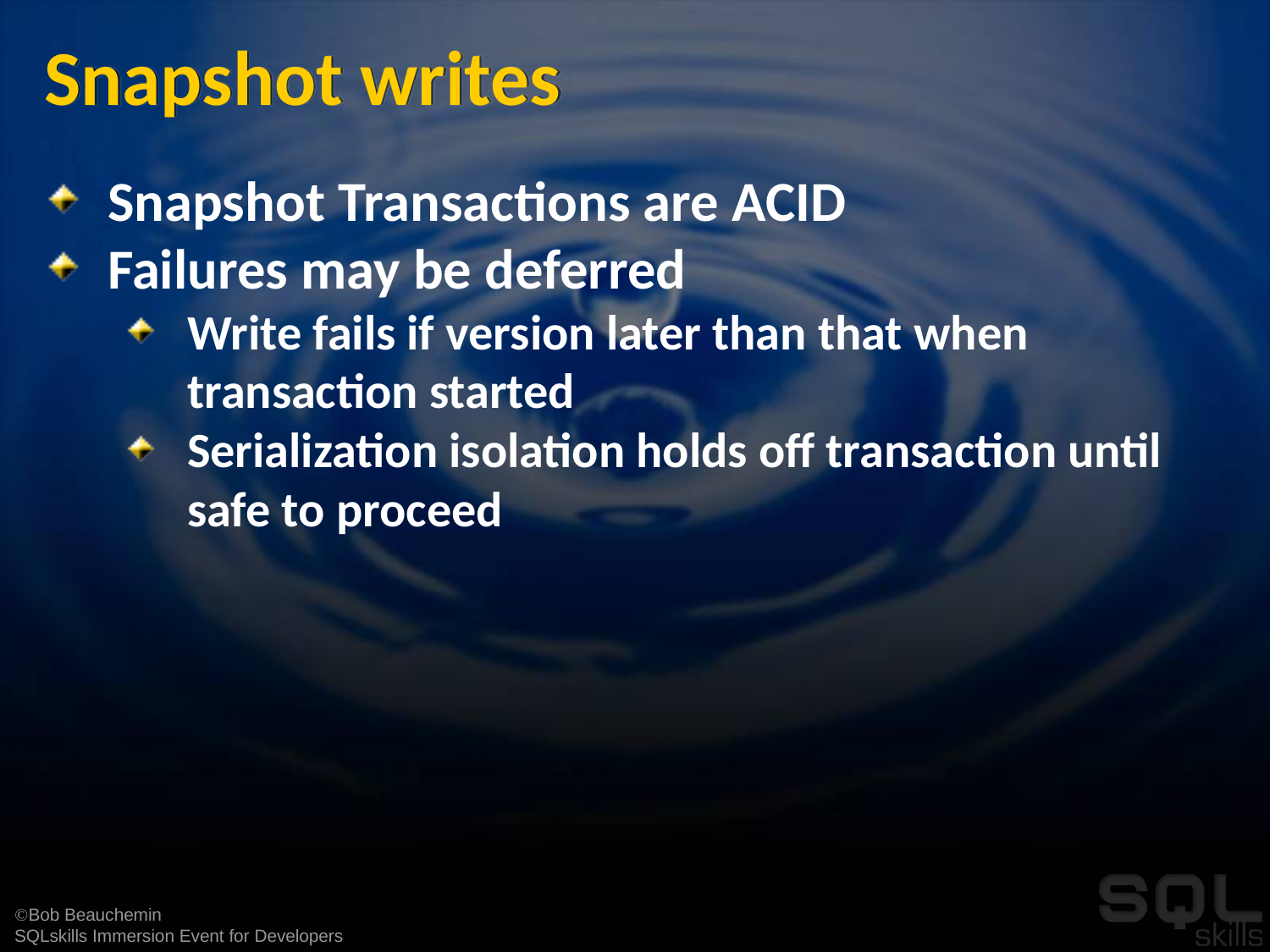

# Snapshot writes
Snapshot Transactions are ACID
Failures may be deferred
Write fails if version later than that when transaction started
Serialization isolation holds off transaction until safe to proceed